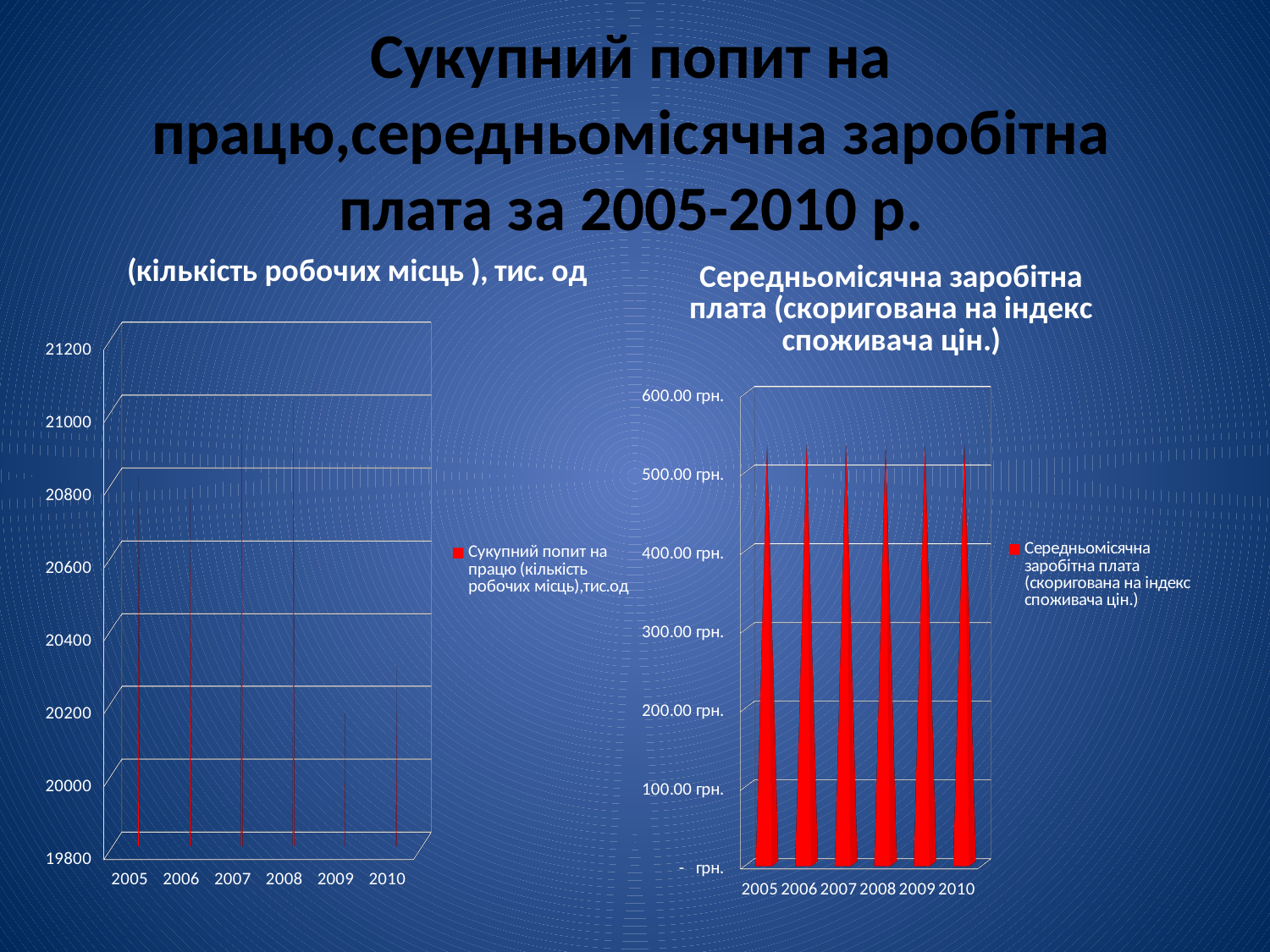

# Сукупний попит на працю,середньомісячна заробітна плата за 2005-2010 р.

[unsupported chart]

[unsupported chart]